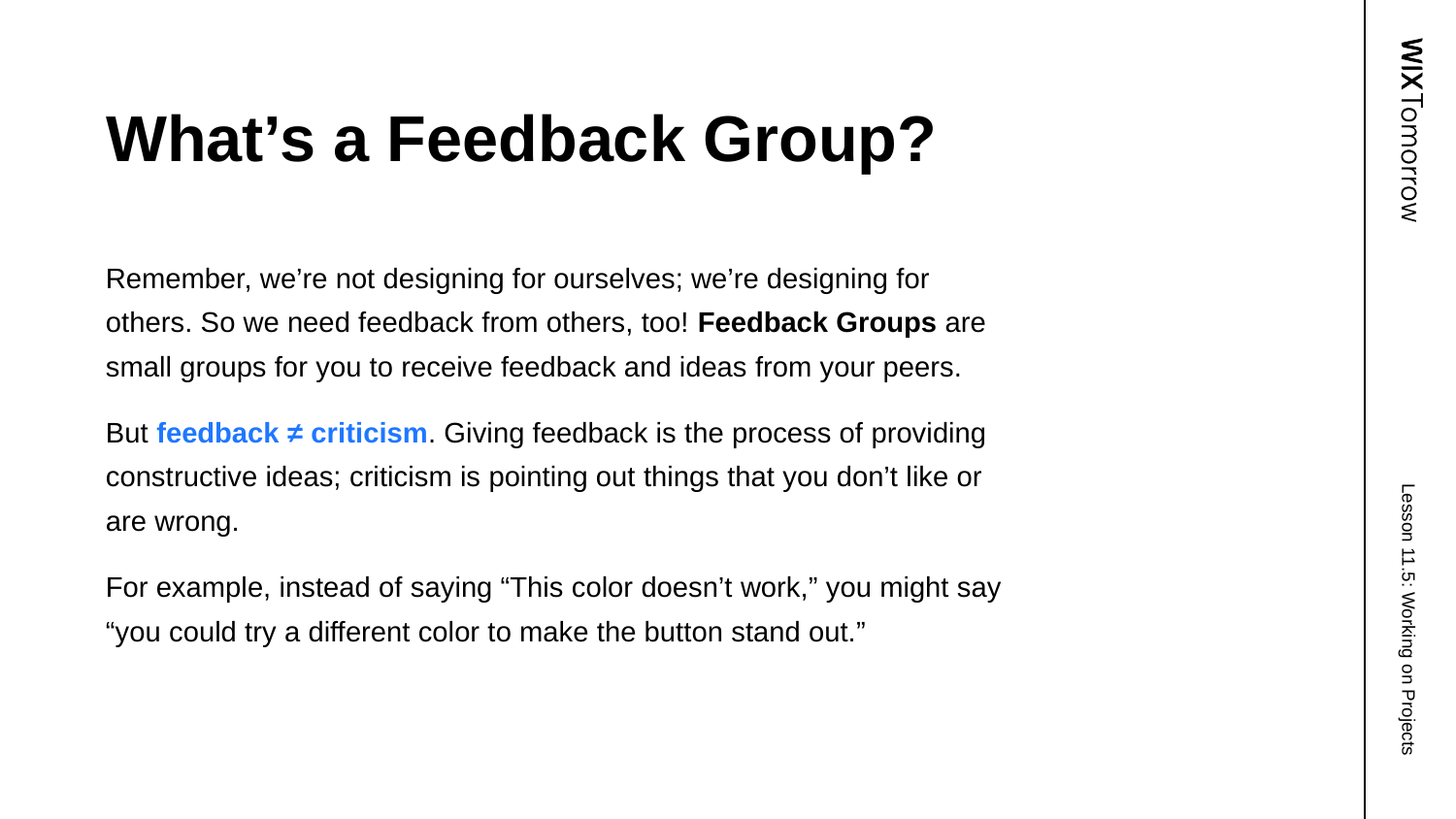

# What’s a Feedback Group?
Remember, we’re not designing for ourselves; we’re designing for others. So we need feedback from others, too! Feedback Groups are small groups for you to receive feedback and ideas from your peers.
But feedback ≠ criticism. Giving feedback is the process of providing constructive ideas; criticism is pointing out things that you don’t like or are wrong.
For example, instead of saying “This color doesn’t work,” you might say “you could try a different color to make the button stand out.”